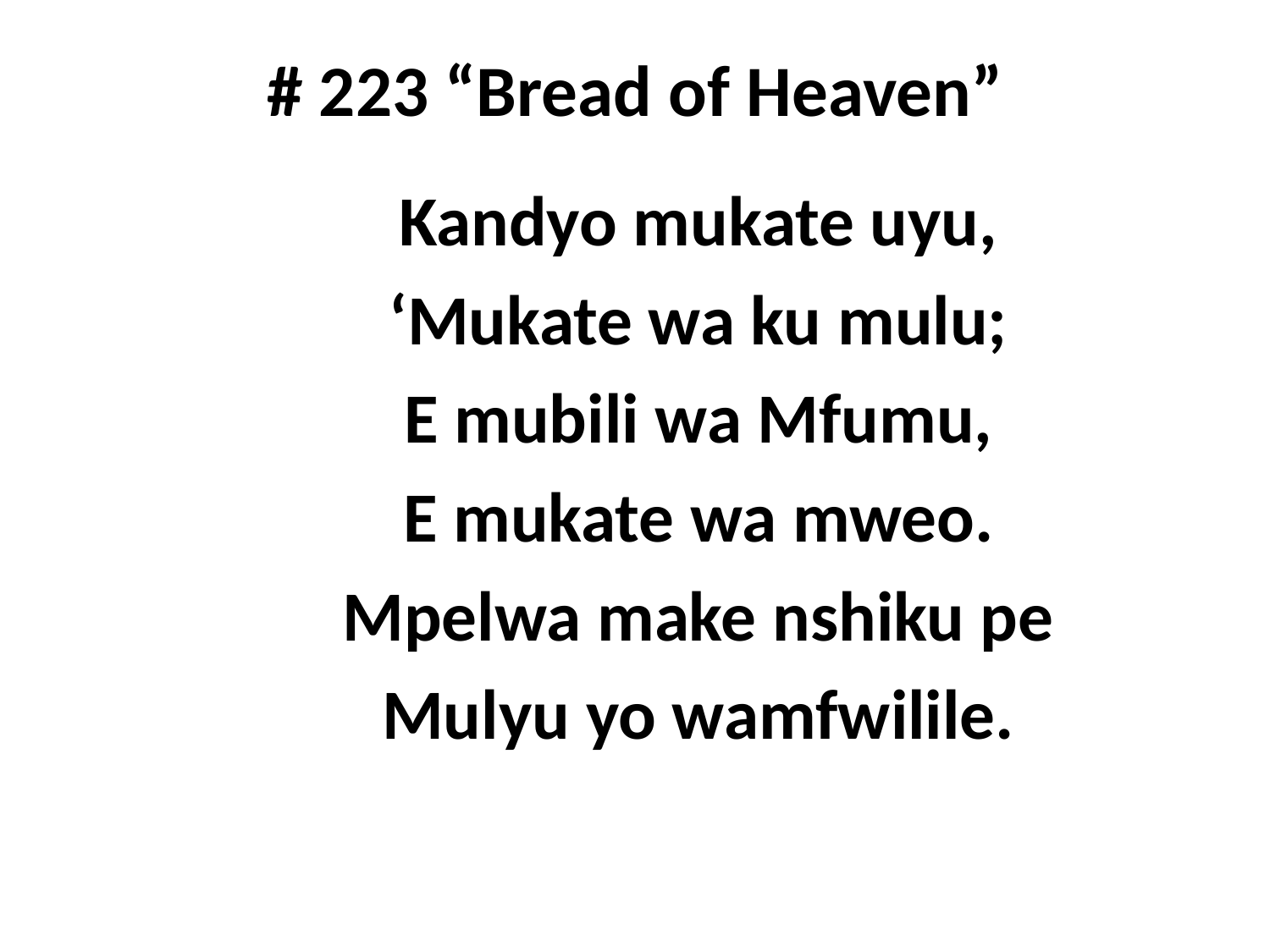

# # 223 “Bread of Heaven”
	Kandyo mukate uyu,
	‘Mukate wa ku mulu;
	E mubili wa Mfumu,
	E mukate wa mweo.
	Mpelwa make nshiku pe
	Mulyu yo wamfwilile.